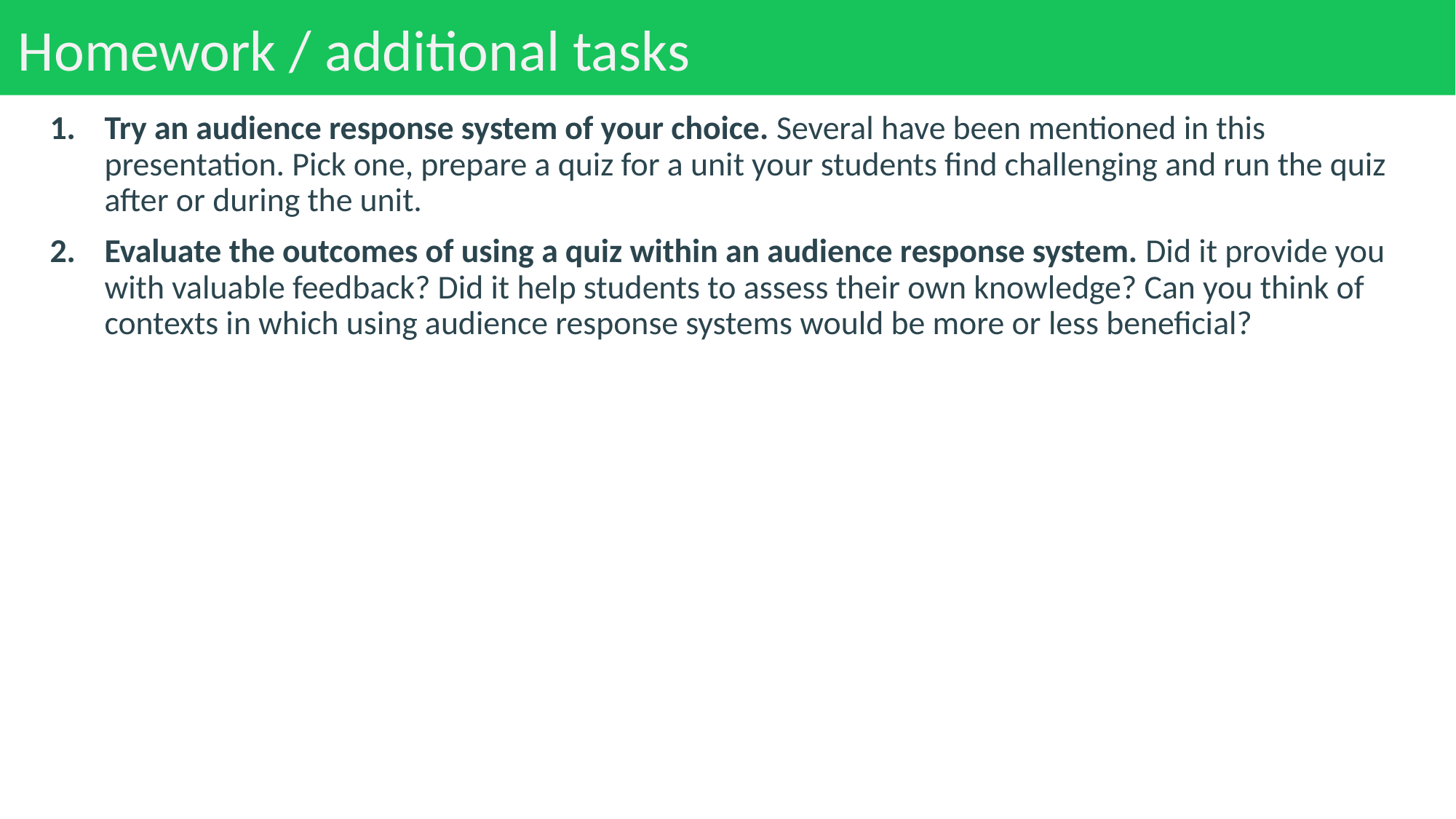

# Homework / additional tasks
Try an audience response system of your choice. Several have been mentioned in this presentation. Pick one, prepare a quiz for a unit your students find challenging and run the quiz after or during the unit.
Evaluate the outcomes of using a quiz within an audience response system. Did it provide you with valuable feedback? Did it help students to assess their own knowledge? Can you think of contexts in which using audience response systems would be more or less beneficial?